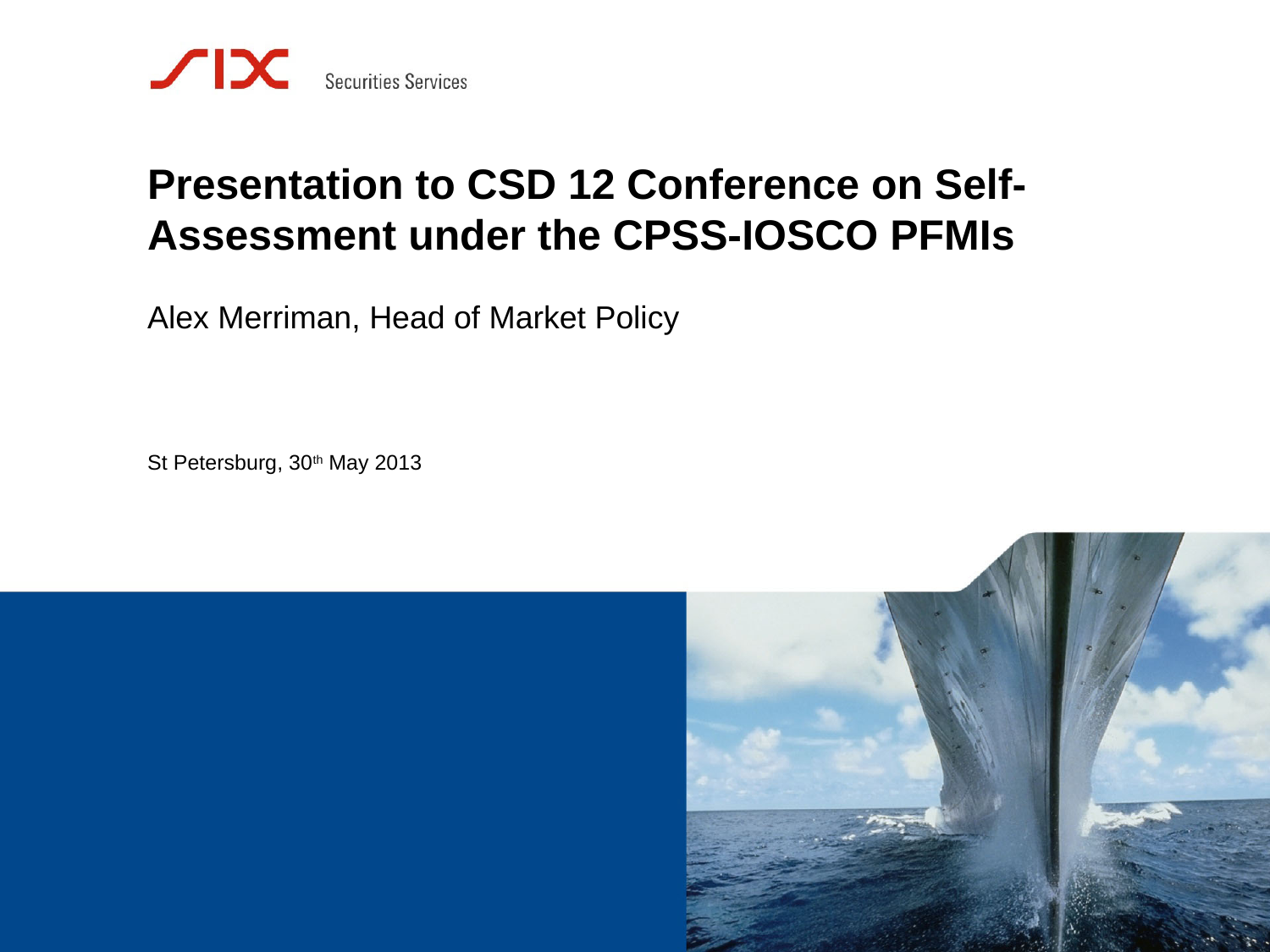

Presentation to CSD 12 Conference on Self-Assessment under the CPSS-IOSCO PFMIs

Alex Merriman, Head of Market Policy

St Petersburg, 30th May 2013